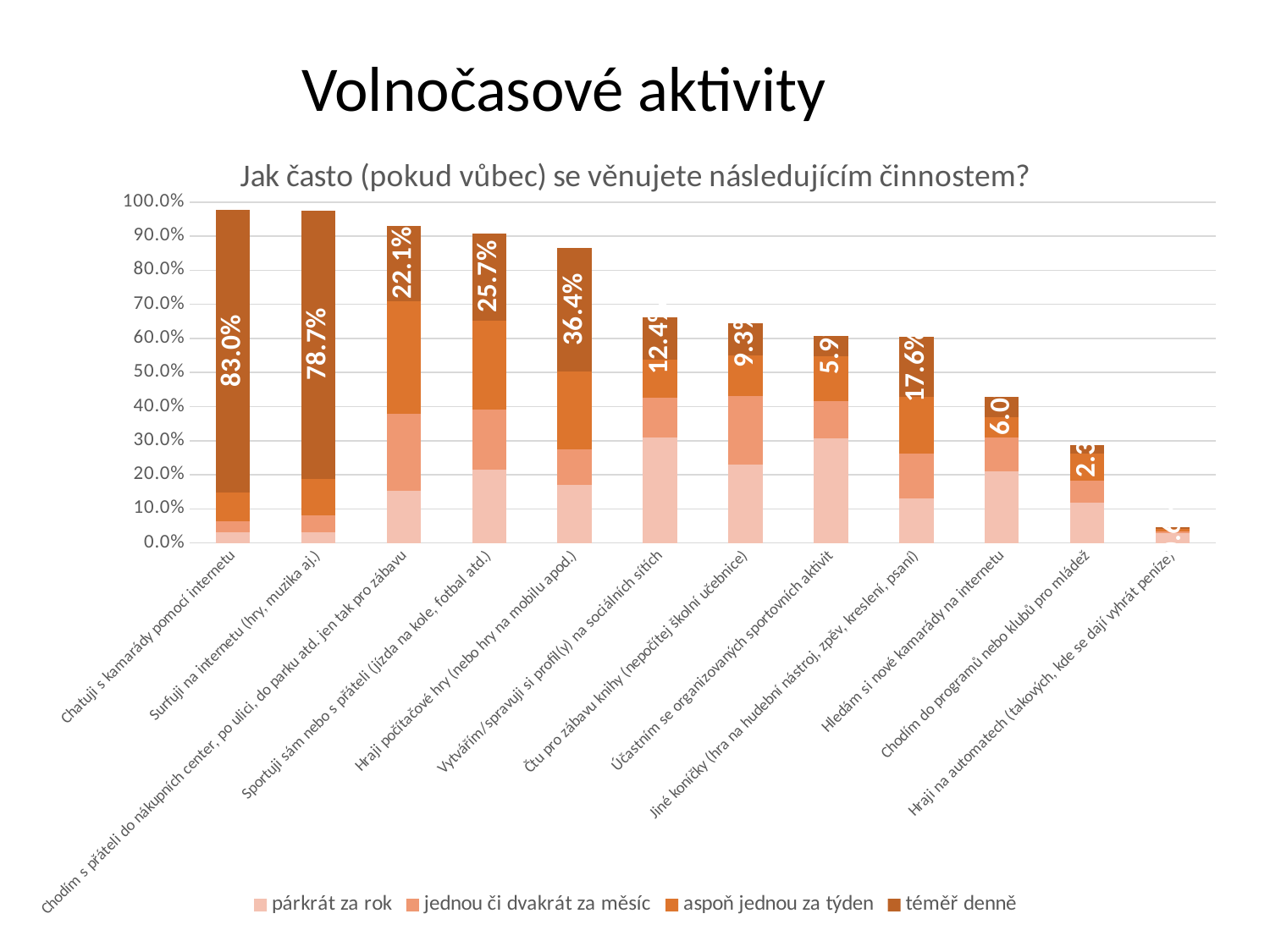

# Volnočasové aktivity

### Chart:

| Category | párkrát za rok | jednou či dvakrát za měsíc | aspoň jednou za týden | téměř denně |
|---|---|---|---|---|
| Chatuji s kamarády pomocí internetu | 0.03173274952315531 | 0.03079933781570138 | 0.08460325507495439 | 0.8297736250421014 |
| Surfuji na internetu (hry, muzika aj.) | 0.032013354067459546 | 0.04789089438571542 | 0.10798731906524131 | 0.787013049125268 |
| Chodím s přáteli do nákupních center, po ulici, do parku atd. jen tak pro zábavu | 0.15295962672084976 | 0.22614540185893406 | 0.33028276311840815 | 0.2210458196352227 |
| Sportuji sám nebo s přáteli (jízda na kole, fotbal atd.) | 0.21416840076935847 | 0.17819682523444516 | 0.258429840711785 | 0.2566050173049455 |
| Hraji počítačové hry (nebo hry na mobilu apod.) | 0.16958457483007053 | 0.10430878324598376 | 0.22832258355850343 | 0.3638336374130069 |
| Vytvářím/spravuji si profil(y) na sociálních sítích | 0.30875286886087794 | 0.11717914239497798 | 0.11124546003343636 | 0.12385406307495364 |
| Čtu pro zábavu knihy (nepočítej školní učebnice) | 0.23023971012123 | 0.20171633377438017 | 0.11883791607427506 | 0.0929102565707011 |
| Účastním se organizovaných sportovních aktivit | 0.3058776788508869 | 0.11017606932862323 | 0.131679615744758 | 0.05870902527549329 |
| Jiné koníčky (hra na hudební nástroj, zpěv, kreslení, psaní) | 0.1309233855284021 | 0.13053751849167414 | 0.16800326985527825 | 0.17555302428882308 |
| Hledám si nové kamarády na internetu | 0.20992707325604687 | 0.09839505464934171 | 0.060935699816974366 | 0.06031742739583791 |
| Chodím do programů nebo klubů pro mládež | 0.11772963354175753 | 0.06513848563276903 | 0.07958986517742454 | 0.02335608617159292 |
| Hraji na automatech (takových, kde se dají vyhrát peníze) | 0.029343413470160017 | 0.0038868624929937635 | 0.007182799350191216 | 0.005756107932637435 |